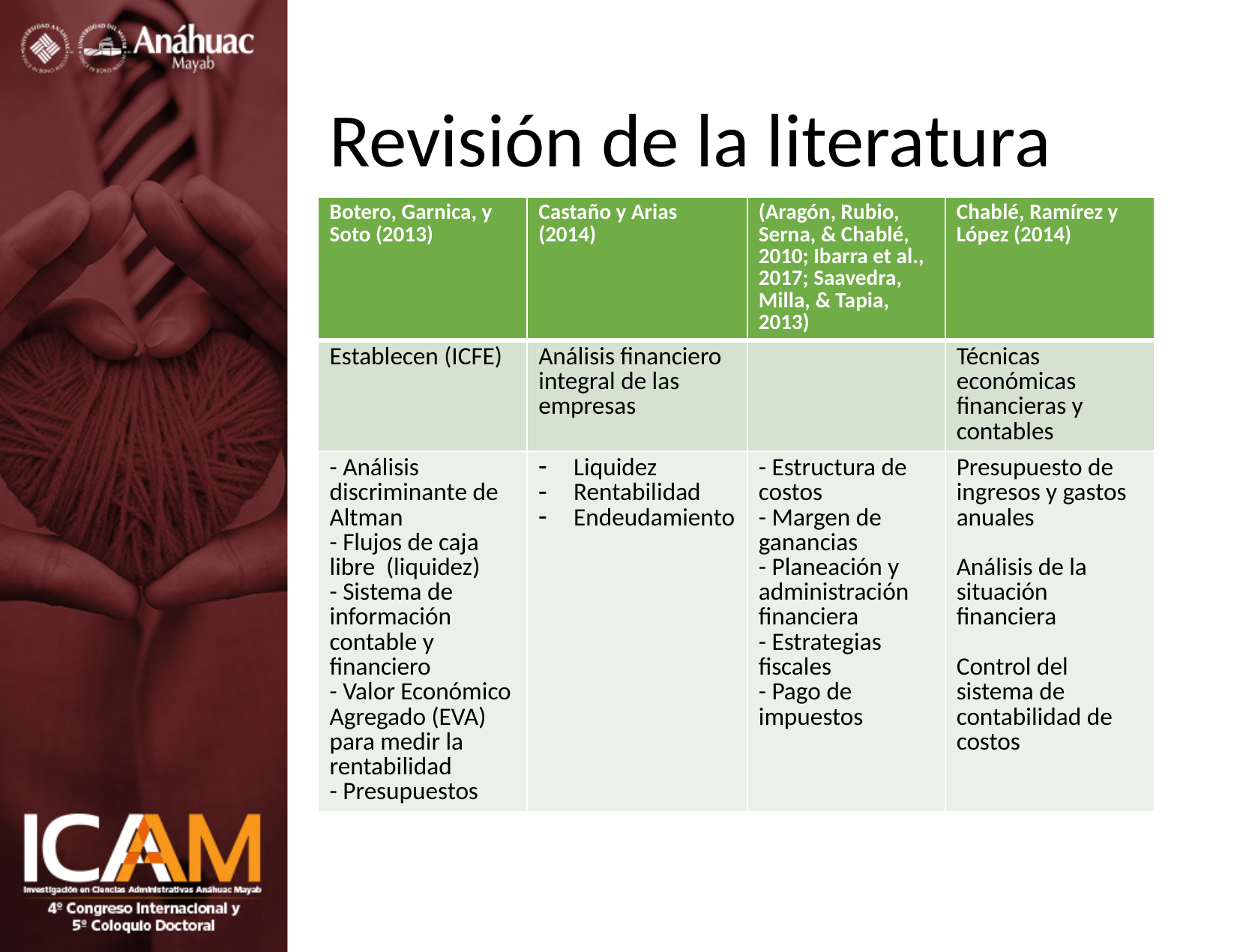

# Revisión de la literatura
| Botero, Garnica, y Soto (2013) | Castaño y Arias (2014) | (Aragón, Rubio, Serna, & Chablé, 2010; Ibarra et al., 2017; Saavedra, Milla, & Tapia, 2013) | Chablé, Ramírez y López (2014) |
| --- | --- | --- | --- |
| Establecen (ICFE) | Análisis financiero integral de las empresas |  | Técnicas económicas financieras y contables |
| - Análisis discriminante de Altman - Flujos de caja libre (liquidez) - Sistema de información contable y financiero - Valor Económico Agregado (EVA) para medir la rentabilidad - Presupuestos | Liquidez Rentabilidad Endeudamiento | - Estructura de costos - Margen de ganancias - Planeación y administración financiera - Estrategias fiscales - Pago de impuestos | Presupuesto de ingresos y gastos anuales Análisis de la situación financiera Control del sistema de contabilidad de costos |